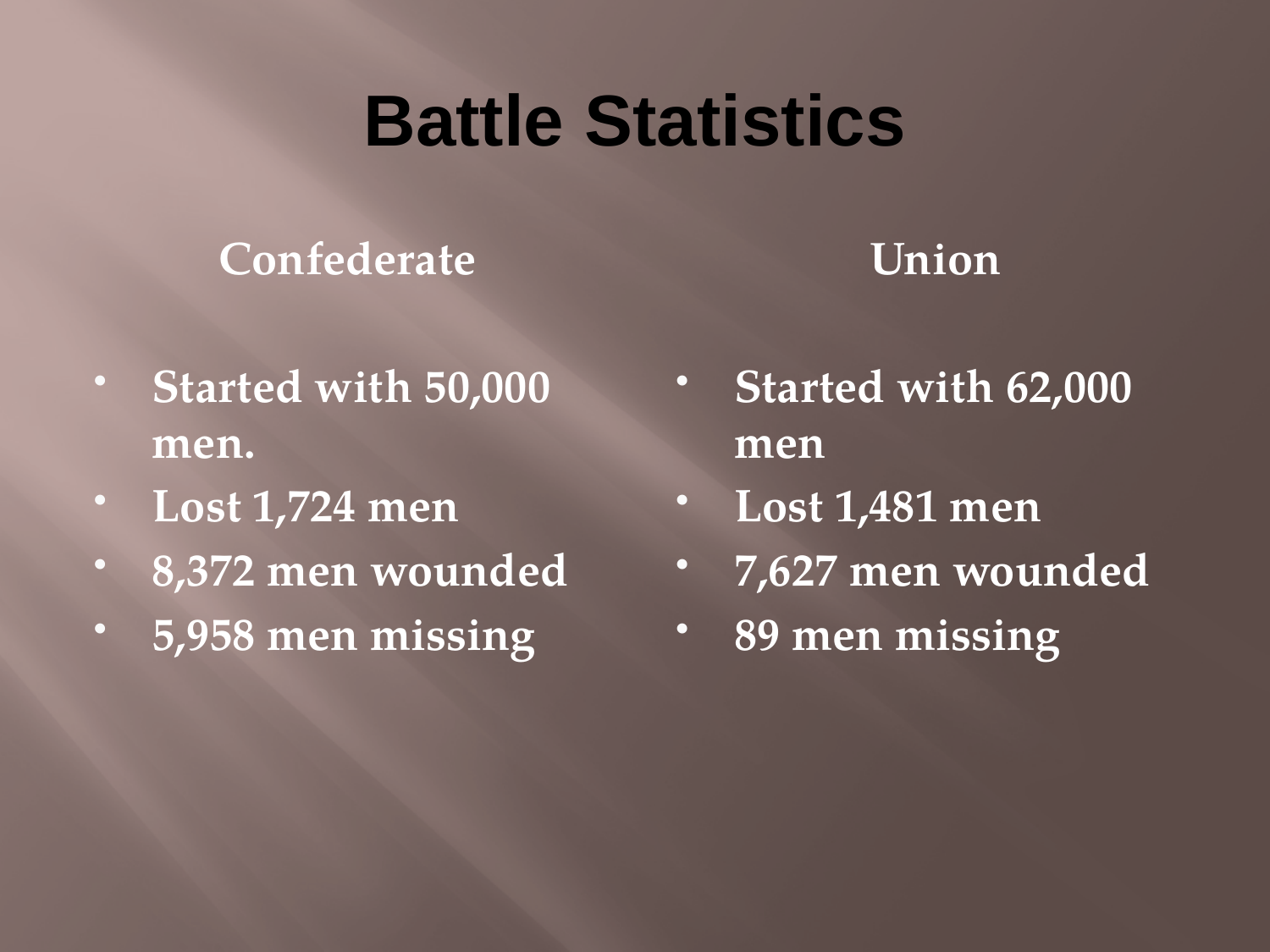

# Battle Statistics
Confederate

Started with 50,000 men.
Lost 1,724 men
8,372 men wounded
5,958 men missing
Union

Started with 62,000 men
Lost 1,481 men
7,627 men wounded
89 men missing